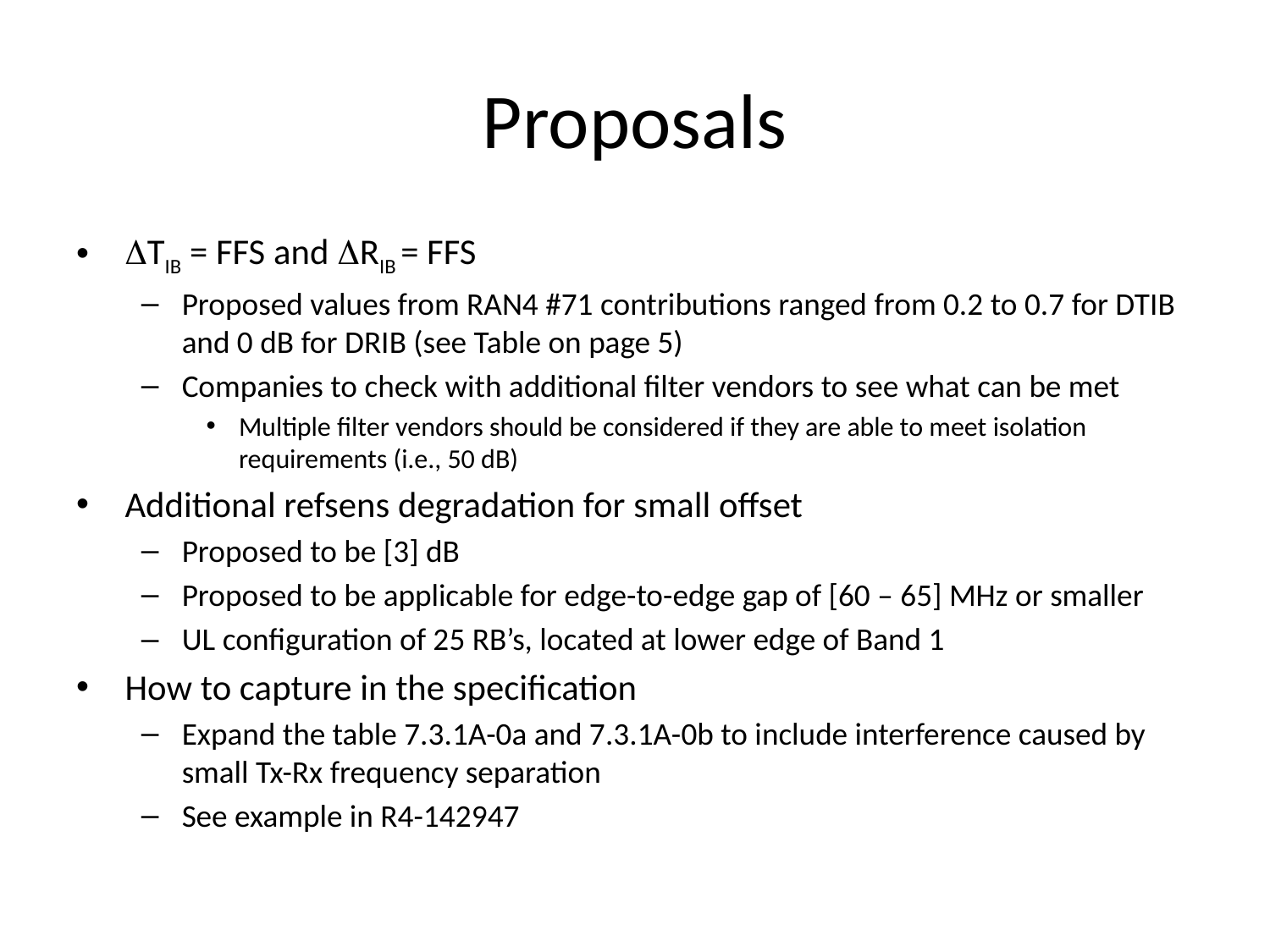

# Proposals
ΔTIB = FFS and ΔRIB = FFS
Proposed values from RAN4 #71 contributions ranged from 0.2 to 0.7 for DTIB and 0 dB for DRIB (see Table on page 5)
Companies to check with additional filter vendors to see what can be met
Multiple filter vendors should be considered if they are able to meet isolation requirements (i.e., 50 dB)
Additional refsens degradation for small offset
Proposed to be [3] dB
Proposed to be applicable for edge-to-edge gap of [60 – 65] MHz or smaller
UL configuration of 25 RB’s, located at lower edge of Band 1
How to capture in the specification
Expand the table 7.3.1A-0a and 7.3.1A-0b to include interference caused by small Tx-Rx frequency separation
See example in R4-142947